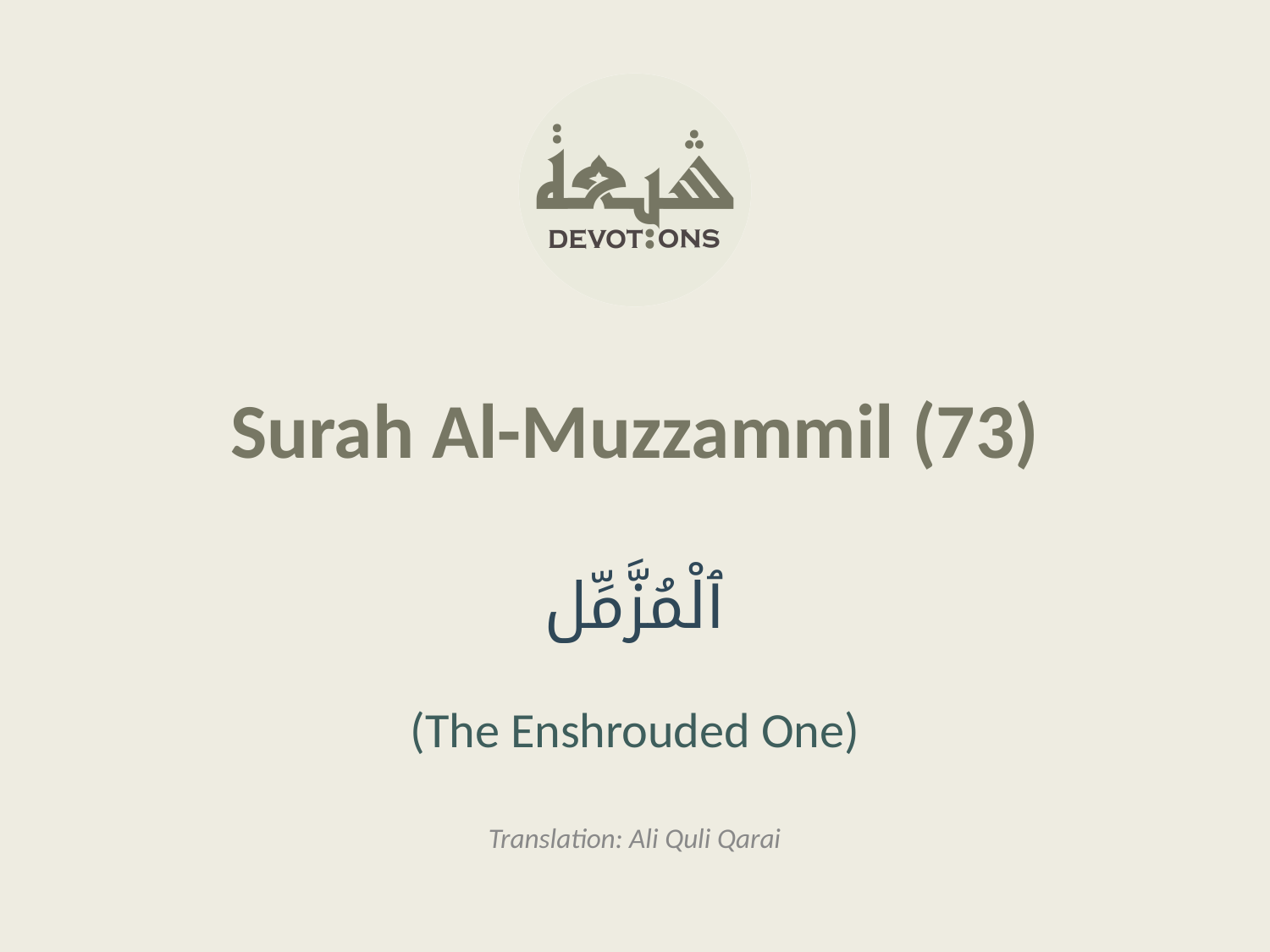

Surah Al-Muzzammil (73)
ٱلْمُزَّمِّل
(The Enshrouded One)
Translation: Ali Quli Qarai